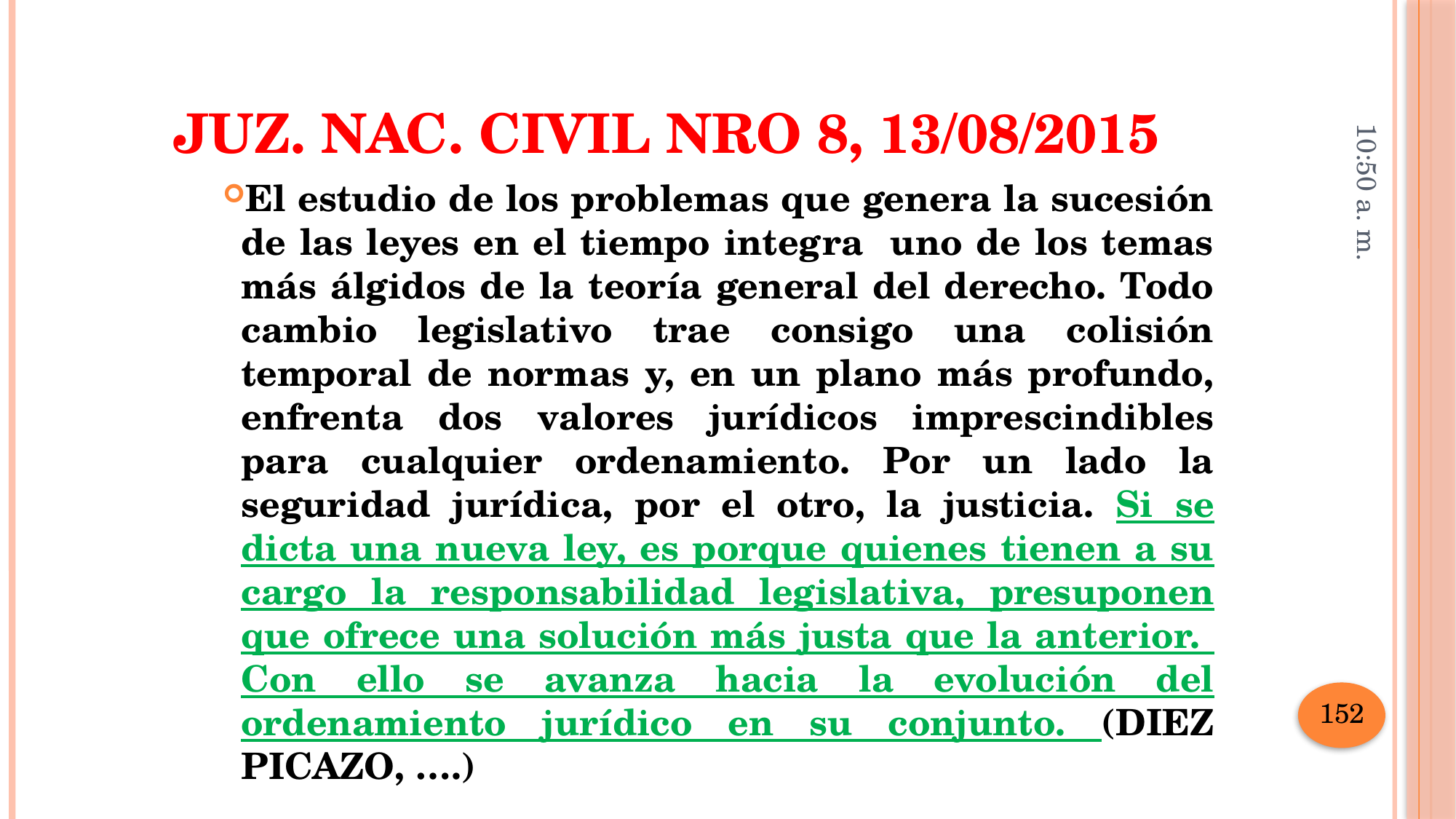

# Juz. Nac. Civil nro 8, 13/08/2015
10:50 a. m.
El estudio de los problemas que genera la sucesión de las leyes en el tiempo integra  uno de los temas más álgidos de la teoría general del derecho. Todo cambio legislativo trae consigo una colisión temporal de normas y, en un plano más profundo, enfrenta dos valores jurídicos imprescindibles para cualquier ordenamiento. Por un lado la seguridad jurídica, por el otro, la justicia. Si se dicta una nueva ley, es porque quienes tienen a su cargo la responsabilidad legislativa, presuponen que ofrece una solución más justa que la anterior.  Con ello se avanza hacia la evolución del ordenamiento jurídico en su conjunto. (DIEZ PICAZO, ….)
152